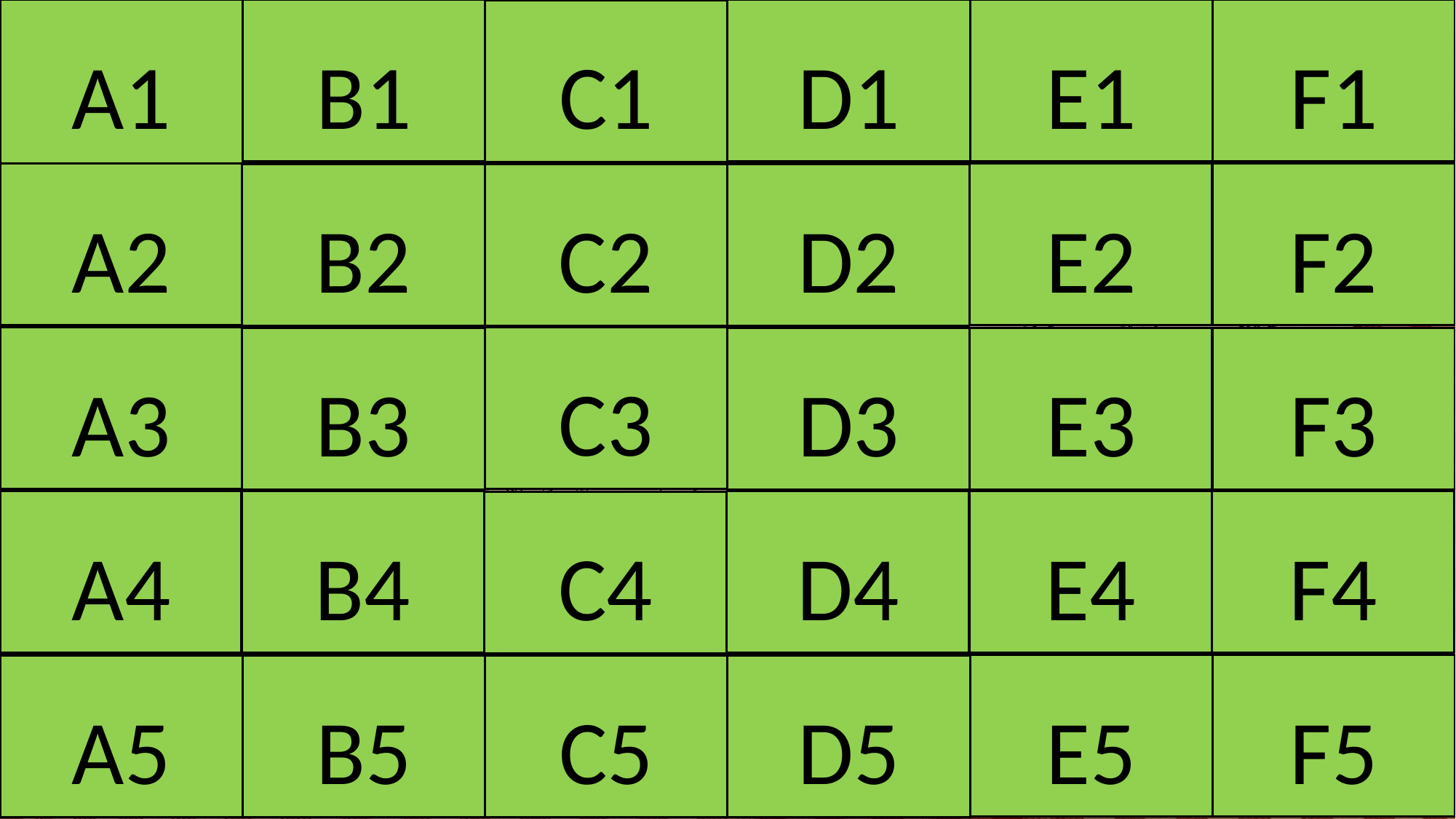

E1

F1

A1

B1

D1

C1

E2

F2

A2

B2

D2

C2

C3

A3

E3

F3

B3

D3

E4

F4

B4

D4

A4

C4

E5

F5

A5

B5

D5

C5